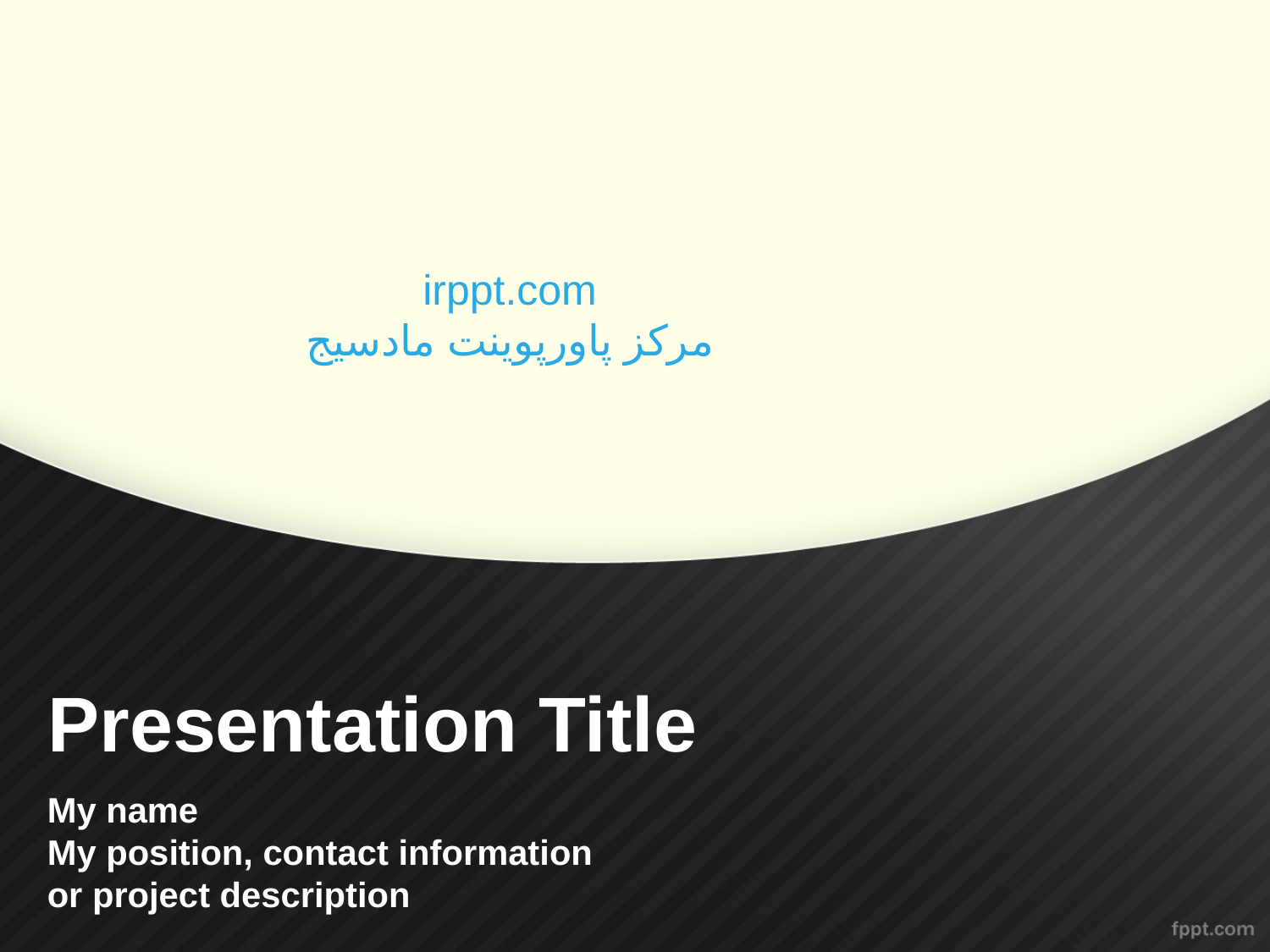

irppt.com
مرکز پاورپوینت مادسیج
# Presentation Title
My name
My position, contact information
or project description